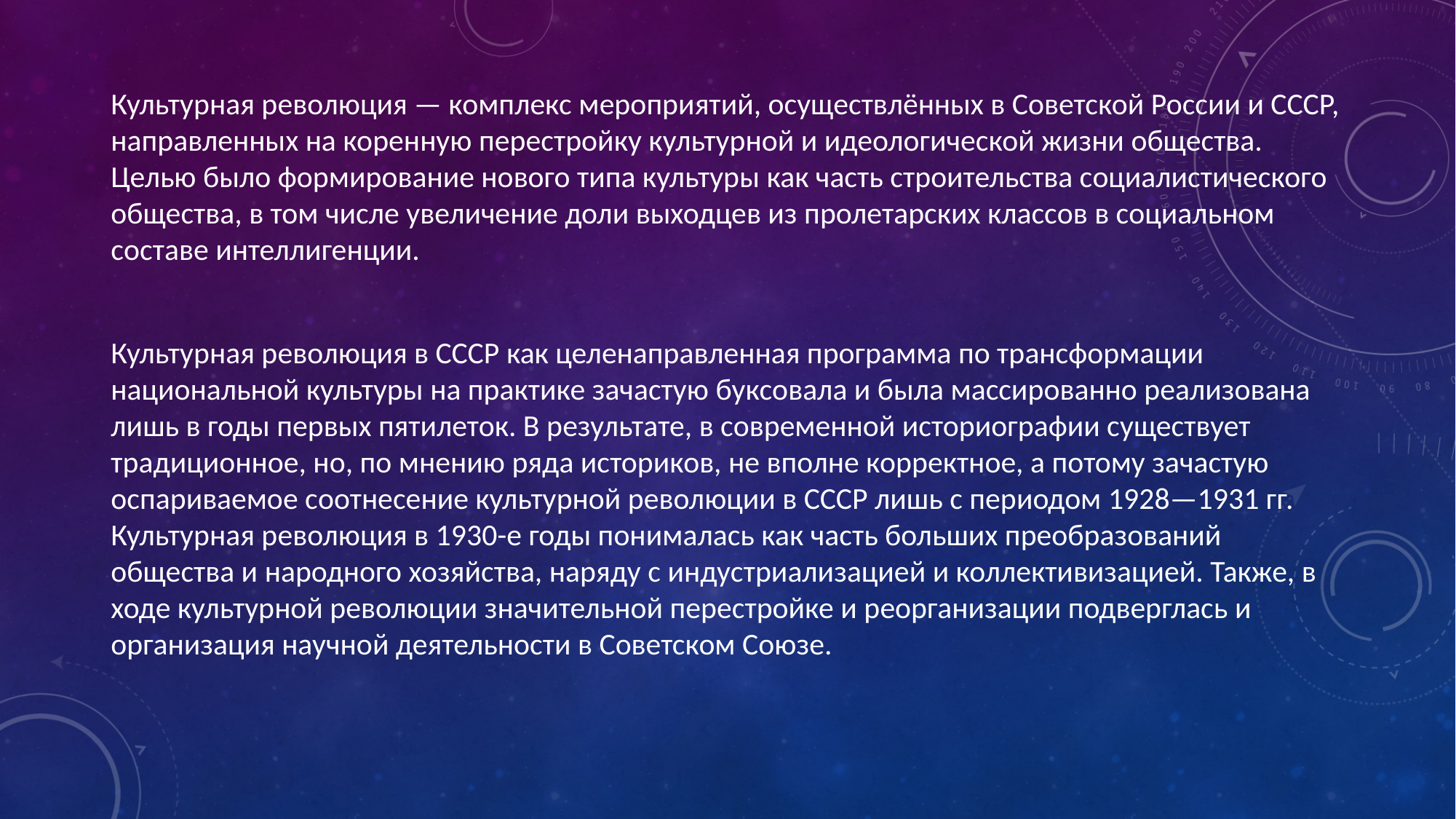

Культурная революция — комплекс мероприятий, осуществлённых в Советской России и СССР, направленных на коренную перестройку культурной и идеологической жизни общества. Целью было формирование нового типа культуры как часть строительства социалистического общества, в том числе увеличение доли выходцев из пролетарских классов в социальном составе интеллигенции.

Культурная революция в СССР как целенаправленная программа по трансформации национальной культуры на практике зачастую буксовала и была массированно реализована лишь в годы первых пятилеток. В результате, в современной историографии существует традиционное, но, по мнению ряда историков, не вполне корректное, а потому зачастую оспариваемое соотнесение культурной революции в СССР лишь с периодом 1928—1931 гг. Культурная революция в 1930-е годы понималась как часть больших преобразований общества и народного хозяйства, наряду с индустриализацией и коллективизацией. Также, в ходе культурной революции значительной перестройке и реорганизации подверглась и организация научной деятельности в Советском Союзе.